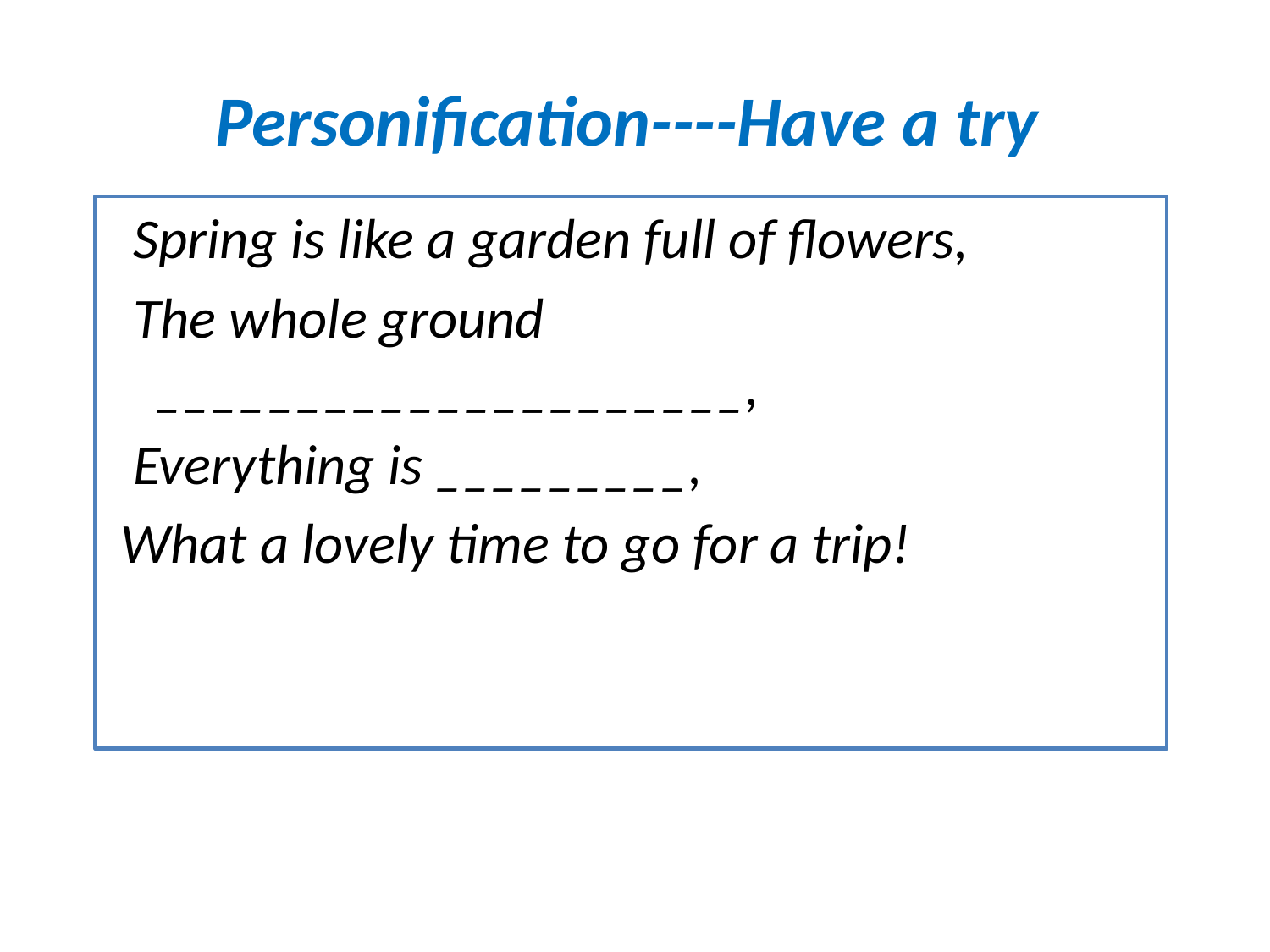

# Personification----Have a try
  Spring is like a garden full of flowers,
  The whole ground _____________________,
  Everything is _________,
 What a lovely time to go for a trip!